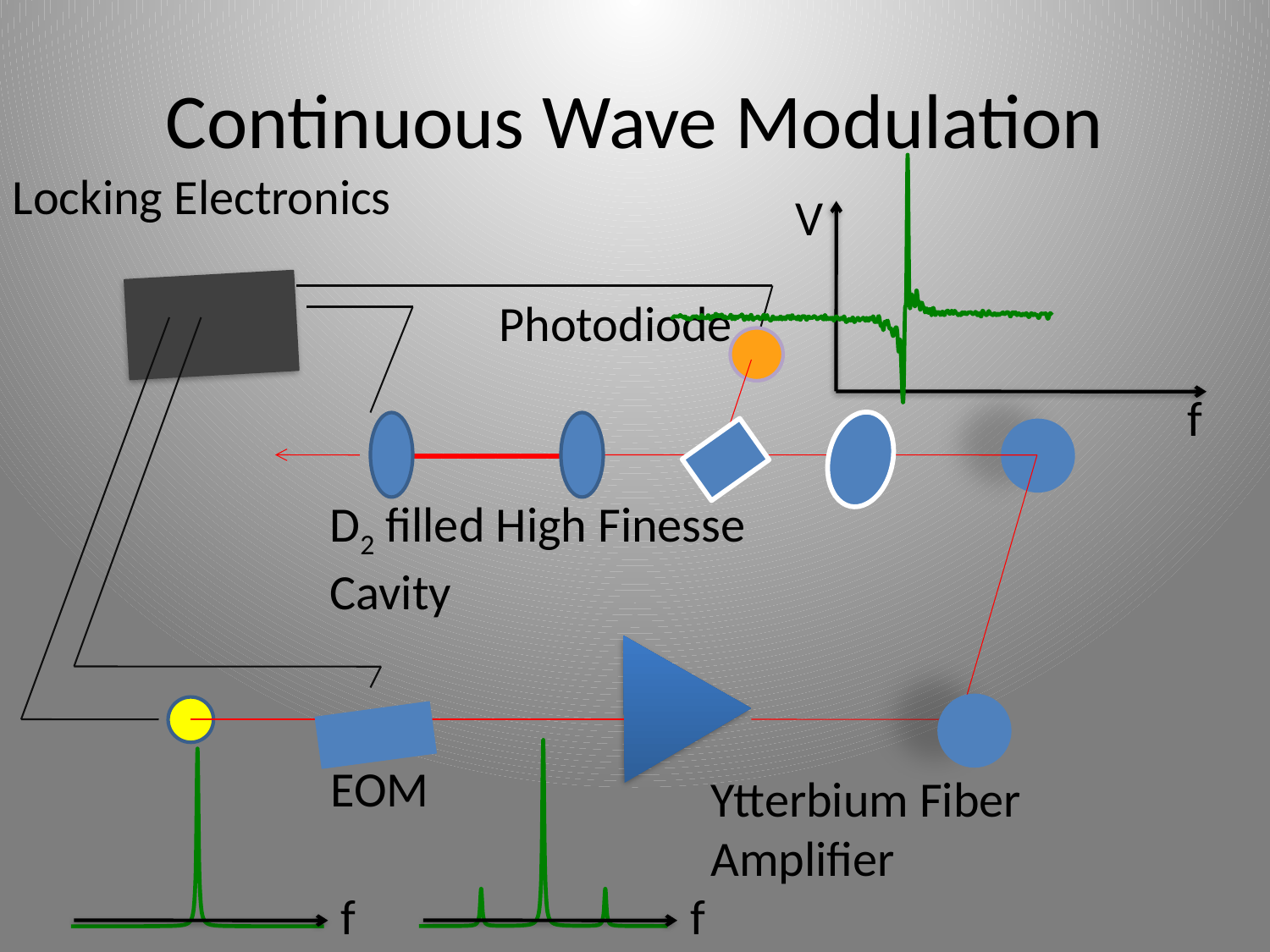

Continuous Wave Modulation

### Chart

| Category |  |
|---|---|
V
 f
Locking Electronics

Photodiode

D2 filled High Finesse Cavity

### Chart

| Category |  |
|---|---|
 f

### Chart

| Category |  |
|---|---|
 f

EOM
Ytterbium Fiber Amplifier